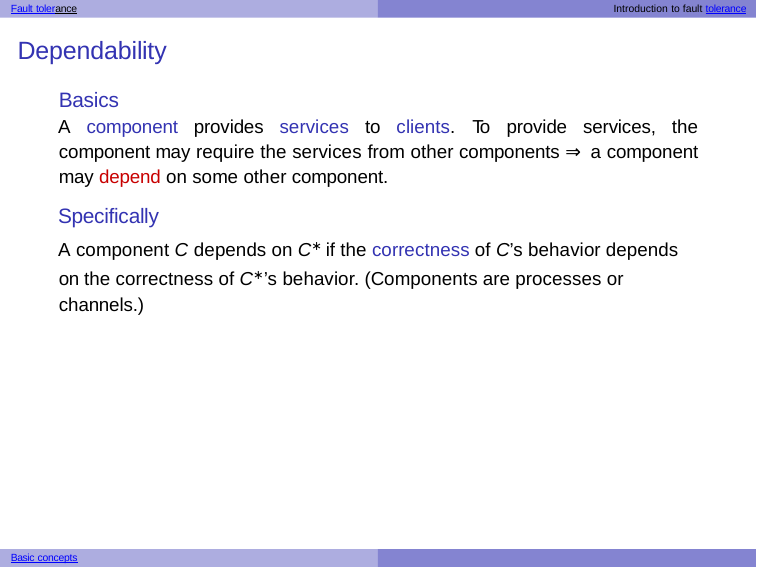

Fault tolerance	Introduction to fault tolerance
# Dependability
Basics
A component provides services to clients. To provide services, the component may require the services from other components ⇒ a component may depend on some other component.
Specifically
A component C depends on C∗ if the correctness of C’s behavior depends on the correctness of C∗’s behavior. (Components are processes or channels.)

Basic concepts